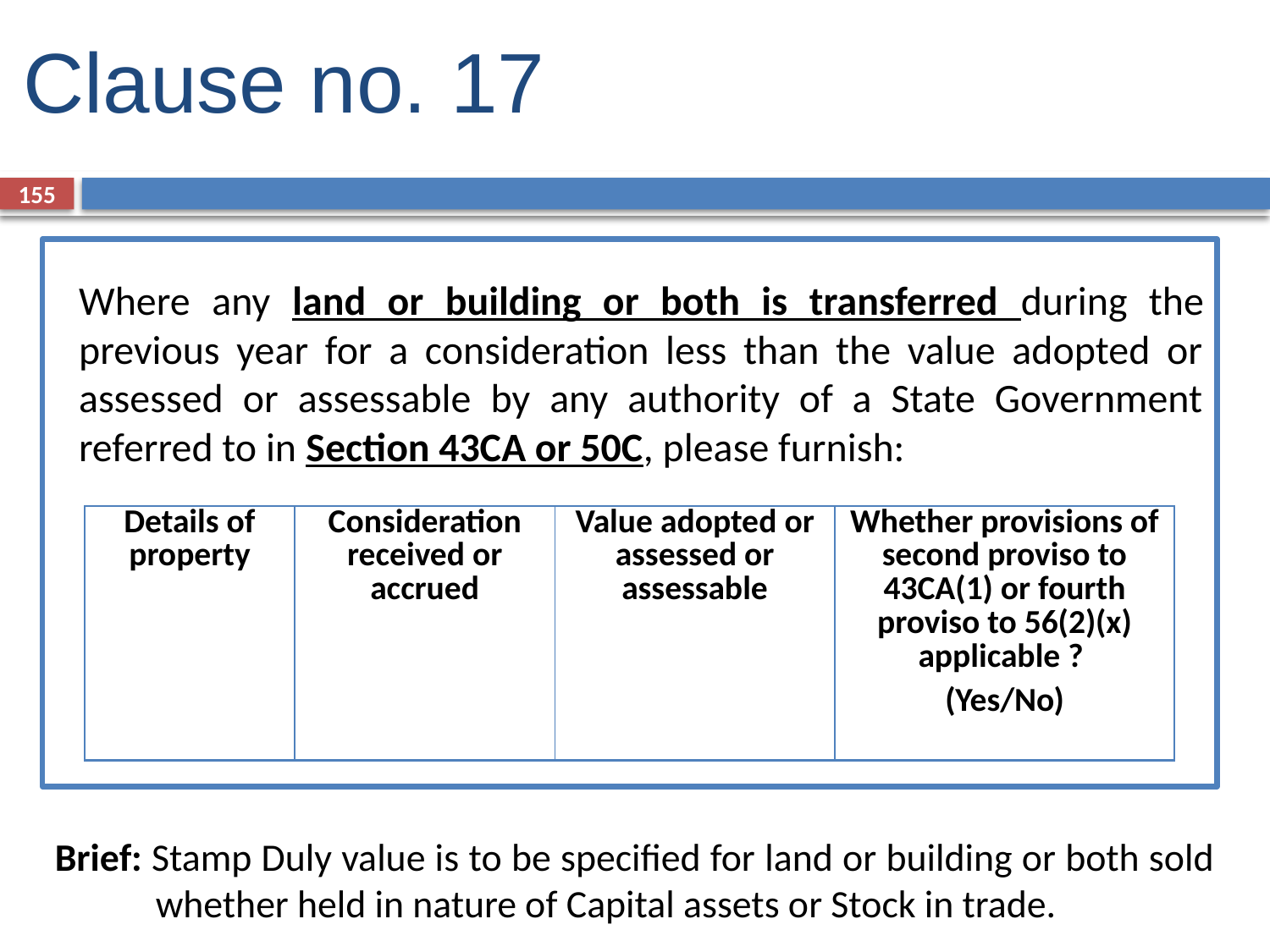

# Clause no. 17
155

Where any land or building or both is transferred during the previous year for a consideration less than the value adopted or assessed or assessable by any authority of a State Government referred to in Section 43CA or 50C, please furnish:

| Details of property | Consideration received or accrued | Value adopted or assessed or assessable | Whether provisions of second proviso to 43CA(1) or fourth proviso to 56(2)(x) applicable ? (Yes/No) |
| --- | --- | --- | --- |
Brief: Stamp Duly value is to be specified for land or building or both sold whether held in nature of Capital assets or Stock in trade.